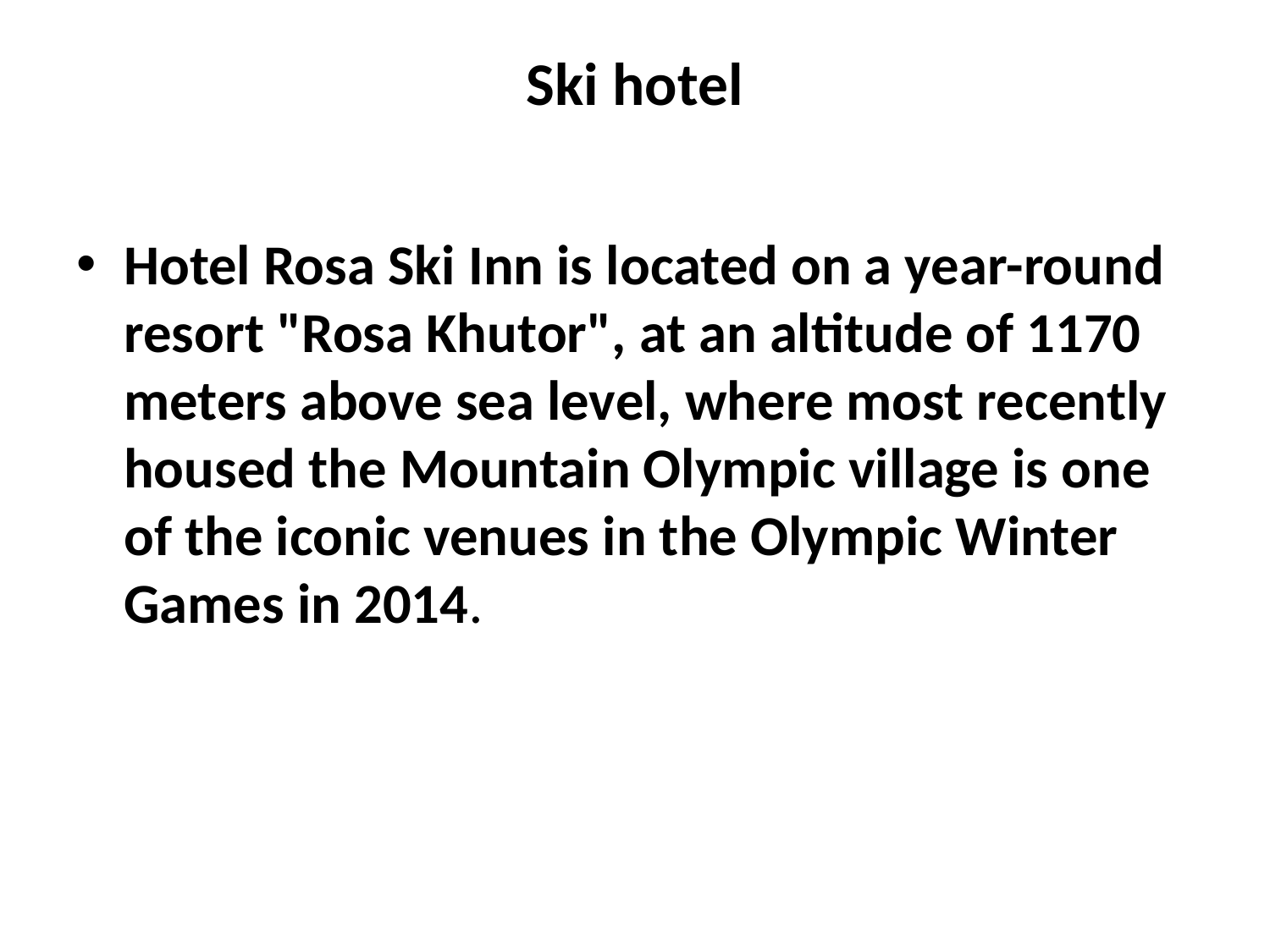

# Ski hotel
Hotel Rosa Ski Inn is located on a year-round resort "Rosa Khutor", at an altitude of 1170 meters above sea level, where most recently housed the Mountain Olympic village is one of the iconic venues in the Olympic Winter Games in 2014.